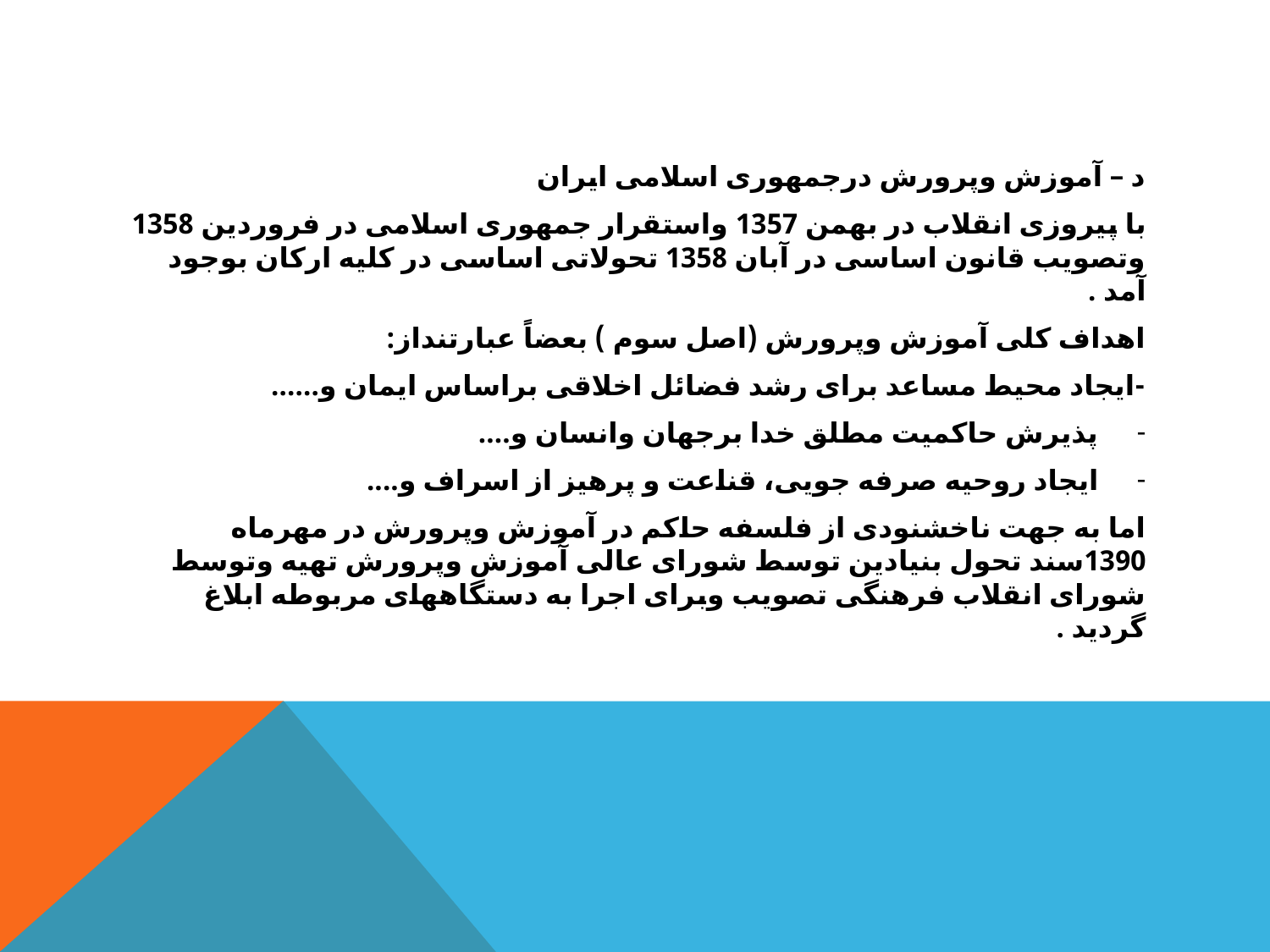

د – آموزش وپرورش درجمهوری اسلامی ایران
با پیروزی انقلاب در بهمن 1357 واستقرار جمهوری اسلامی در فروردین 1358 وتصویب قانون اساسی در آبان 1358 تحولاتی اساسی در کلیه ارکان بوجود آمد .
اهداف کلی آموزش وپرورش (اصل سوم ) بعضاً عبارتنداز:
-ایجاد محیط مساعد برای رشد فضائل اخلاقی براساس ایمان و......
پذیرش حاکمیت مطلق خدا برجهان وانسان و....
ایجاد روحیه صرفه جویی، قناعت و پرهیز از اسراف و....
اما به جهت ناخشنودی از فلسفه حاکم در آموزش وپرورش در مهرماه 1390سند تحول بنیادین توسط شورای عالی آموزش وپرورش تهیه وتوسط شورای انقلاب فرهنگی تصویب وبرای اجرا به دستگاههای مربوطه ابلاغ گردید .